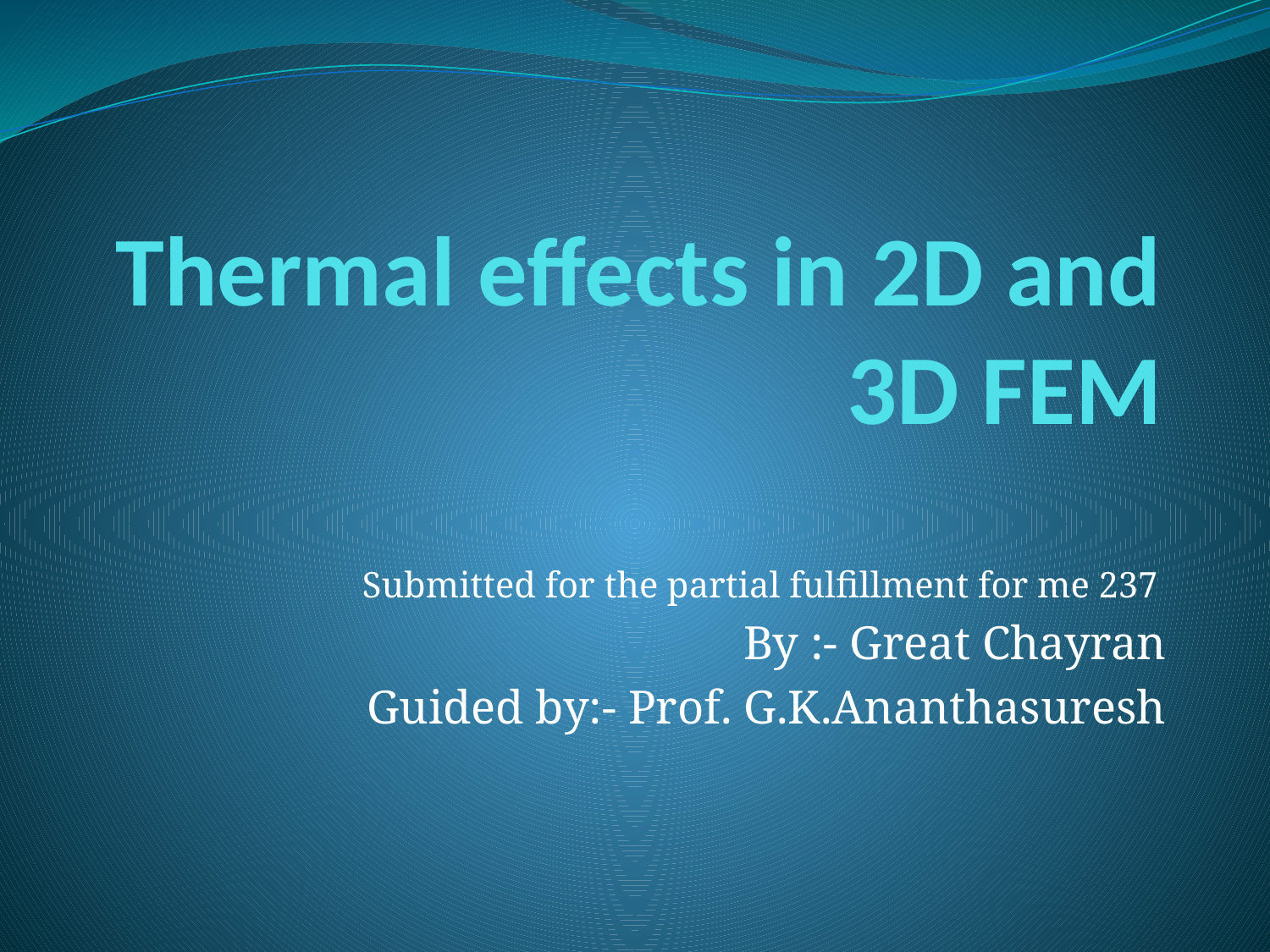

# Thermal effects in 2D and 3D FEM
Submitted for the partial fulfillment for me 237
By :- Great Chayran
Guided by:- Prof. G.K.Ananthasuresh